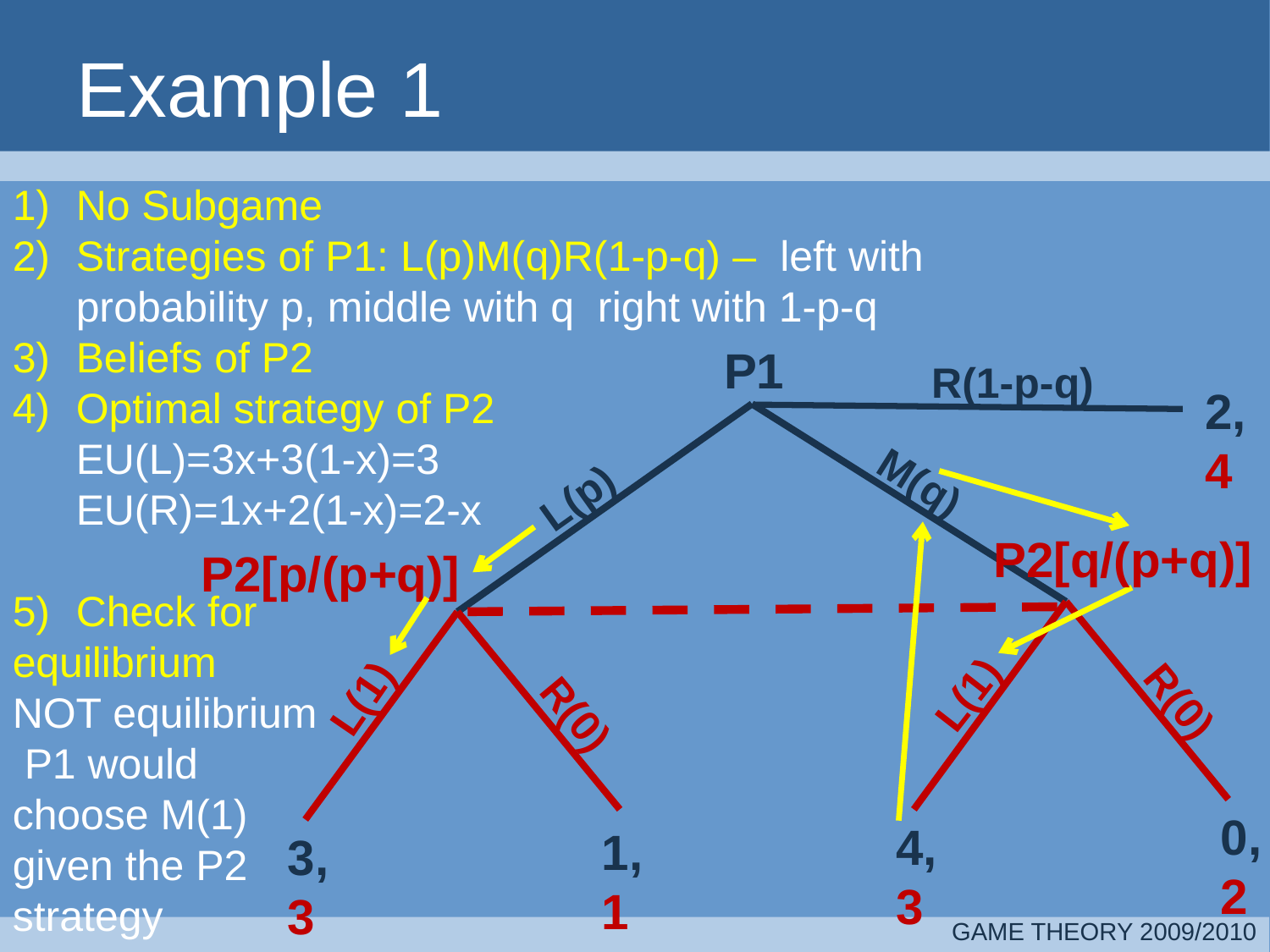

# Example 1
No Subgame
Strategies of P1: L(p)M(q)R(1-p-q) –  left with probability p, middle with q  right with 1-p-q
Beliefs of P2
Optimal strategy of P2
EU(L)=3x+3(1-x)=3
EU(R)=1x+2(1-x)=2-x

Check for
equilibrium
NOT equilibrium
 P1 would
choose M(1)
given the P2
strategy

P1
R(1-p-q)
L(p)
P2[p/(p+q)]
L(1)
L(1)
R(0)
R(0)
0,
2
4,
3
1,
1
3,
3

2,
4
M(q)
P2[q/(p+q)]
GAME THEORY 2009/2010